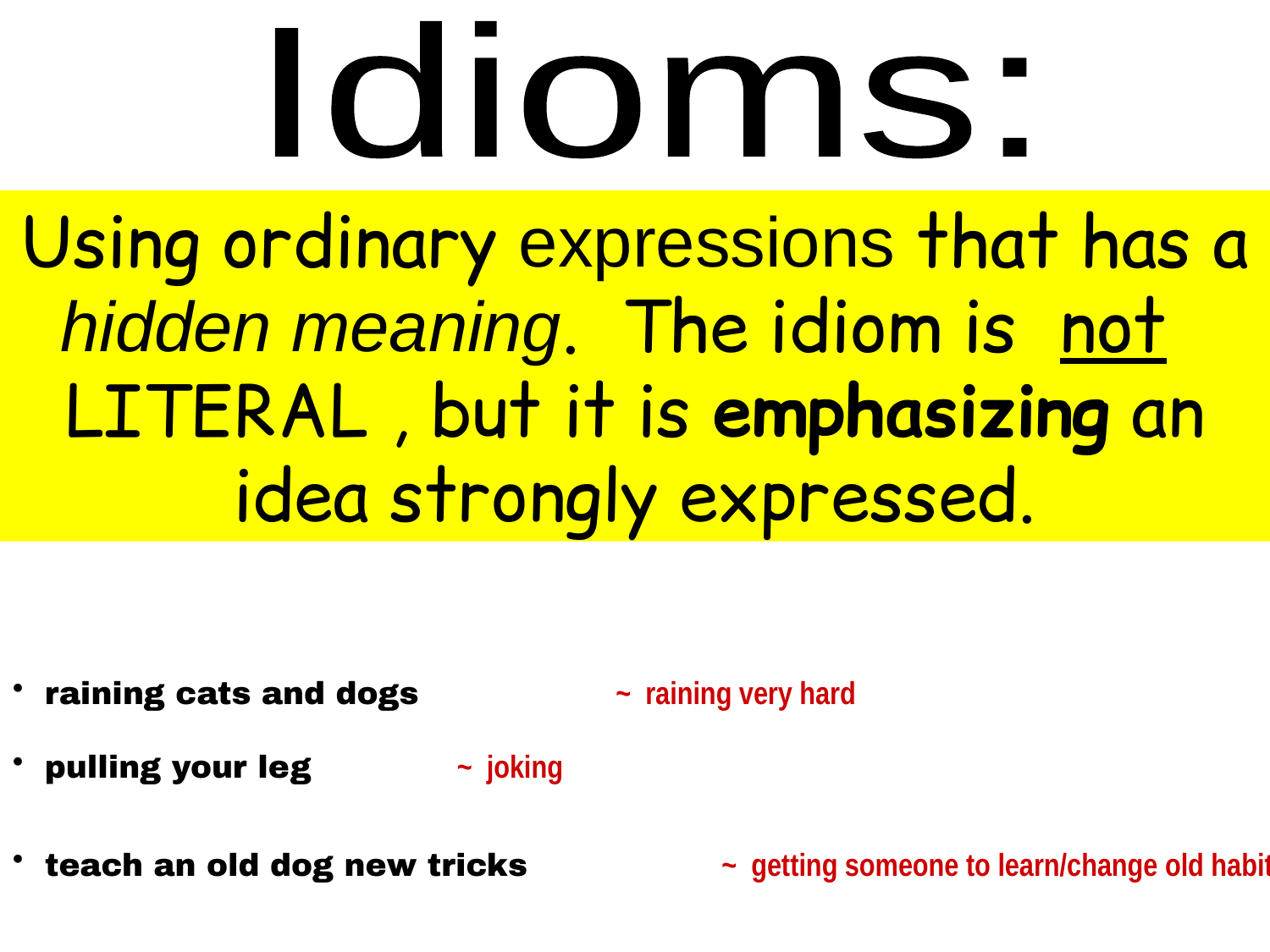

Idioms:
Using ordinary expressions that has a hidden meaning.  The idiom is  not   LITERAL , but it is emphasizing an idea strongly expressed.
  raining cats and dogs
~  raining very hard
  pulling your leg
~  joking
  teach an old dog new tricks
~  getting someone to learn/change old habits